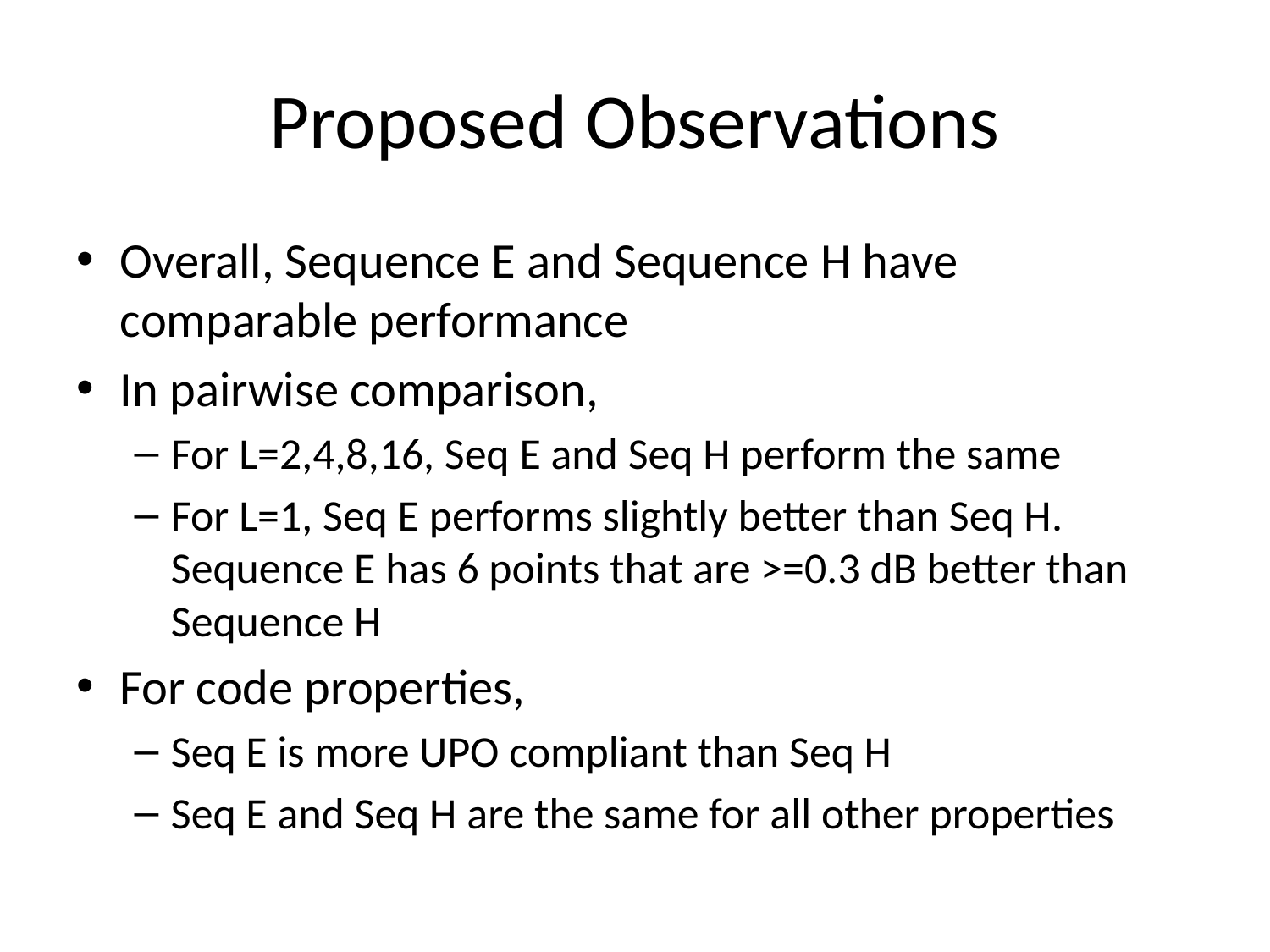

# Proposed Observations
Overall, Sequence E and Sequence H have comparable performance
In pairwise comparison,
For L=2,4,8,16, Seq E and Seq H perform the same
For L=1, Seq E performs slightly better than Seq H. Sequence E has 6 points that are >=0.3 dB better than Sequence H
For code properties,
Seq E is more UPO compliant than Seq H
Seq E and Seq H are the same for all other properties